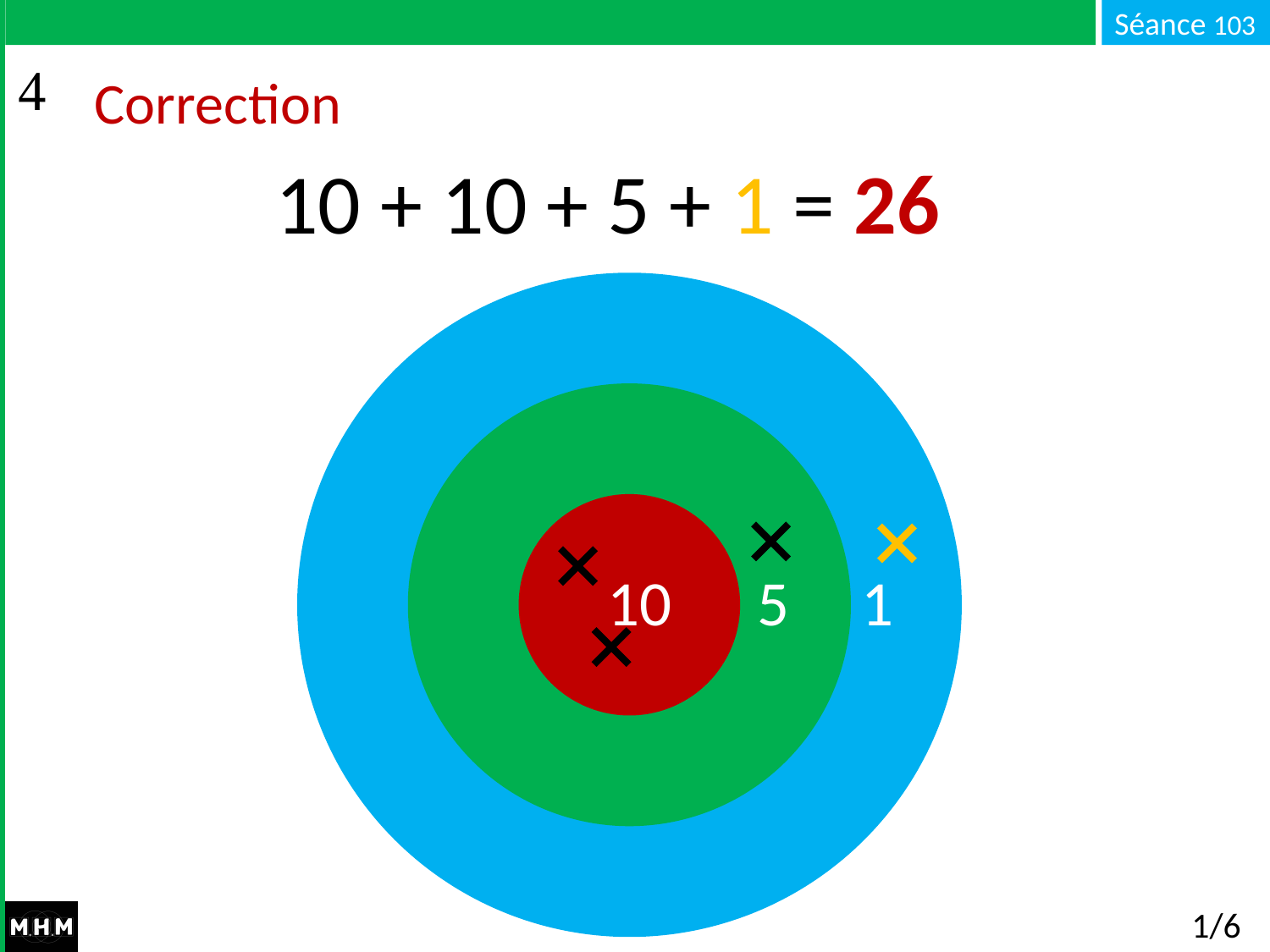

# Correction
10 + 10 + 5 + 1 = 26

10      5     1

1/6